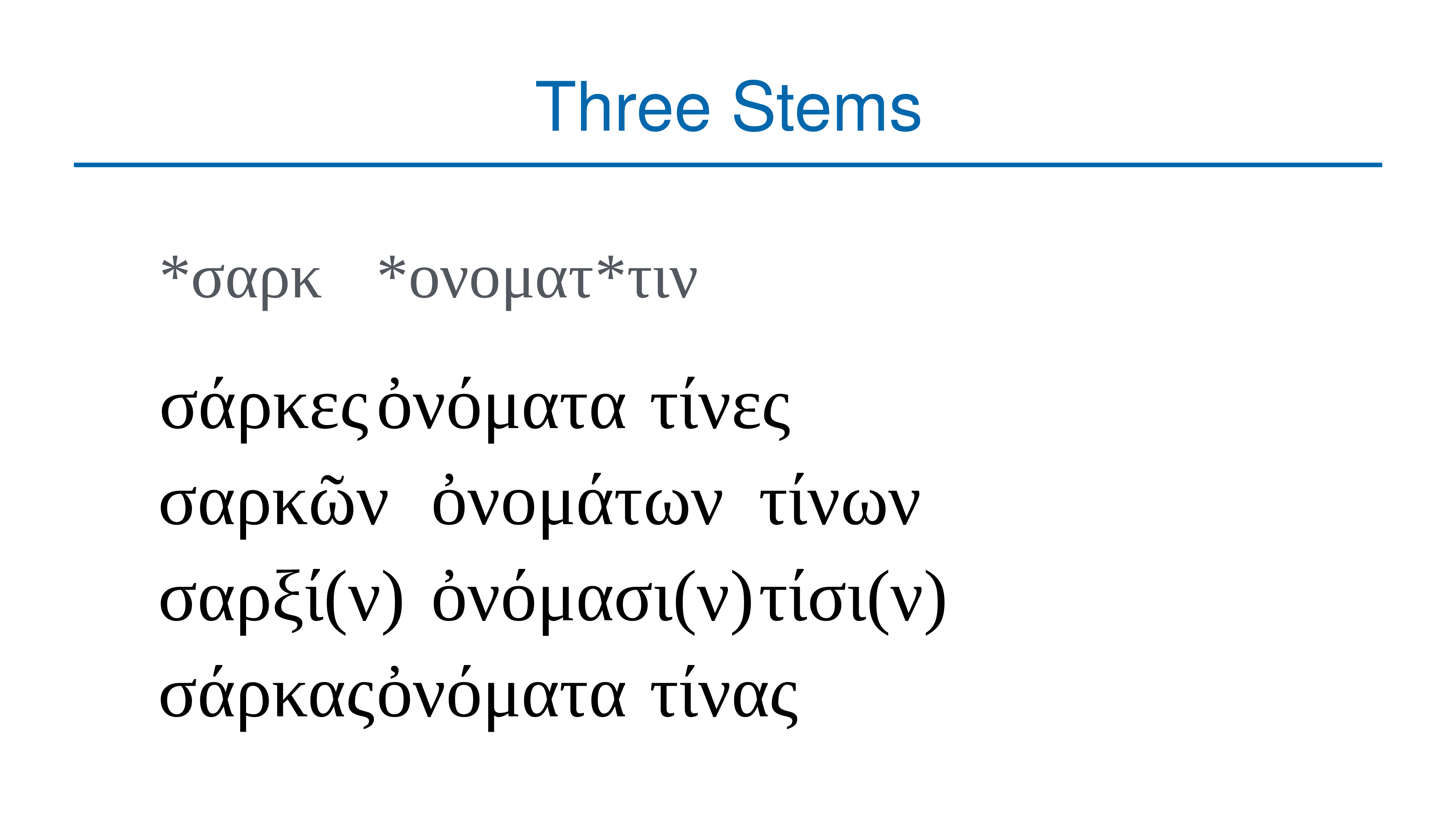

# Three Stems
*σαρκ	*ονοματ	*τιν
σάρκες	ὀνόματα	τίνες
σαρκῶν	ὀνομάτων	τίνων
σαρξί(ν)	ὀνόμασι(ν)	τίσι(ν)
σάρκας	ὀνόματα	τίνας